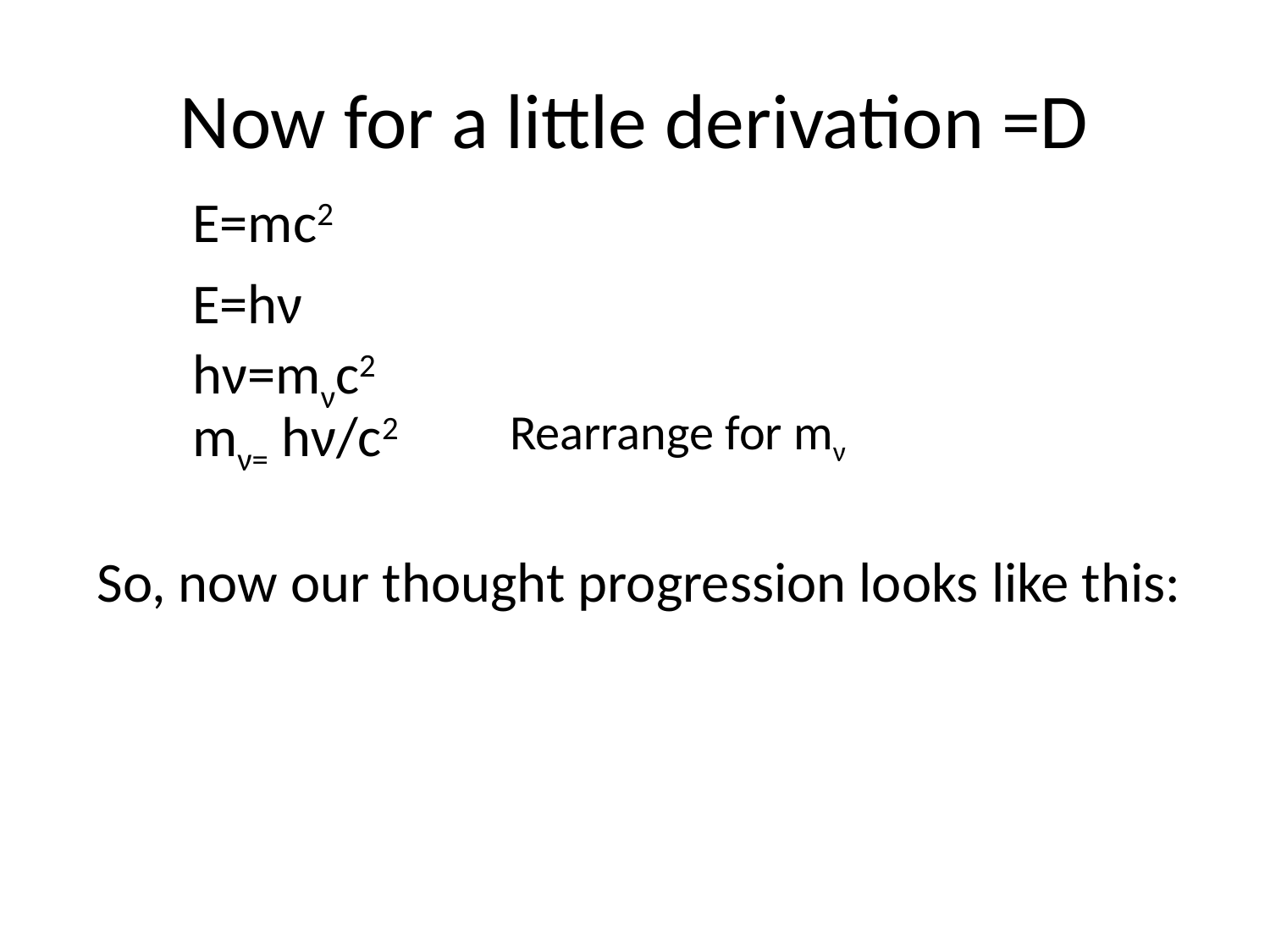

# Now for a little derivation =D
E=mc2
E=hν
hν=mνc2
mν= hν/c2
Rearrange for mν
So, now our thought progression looks like this: